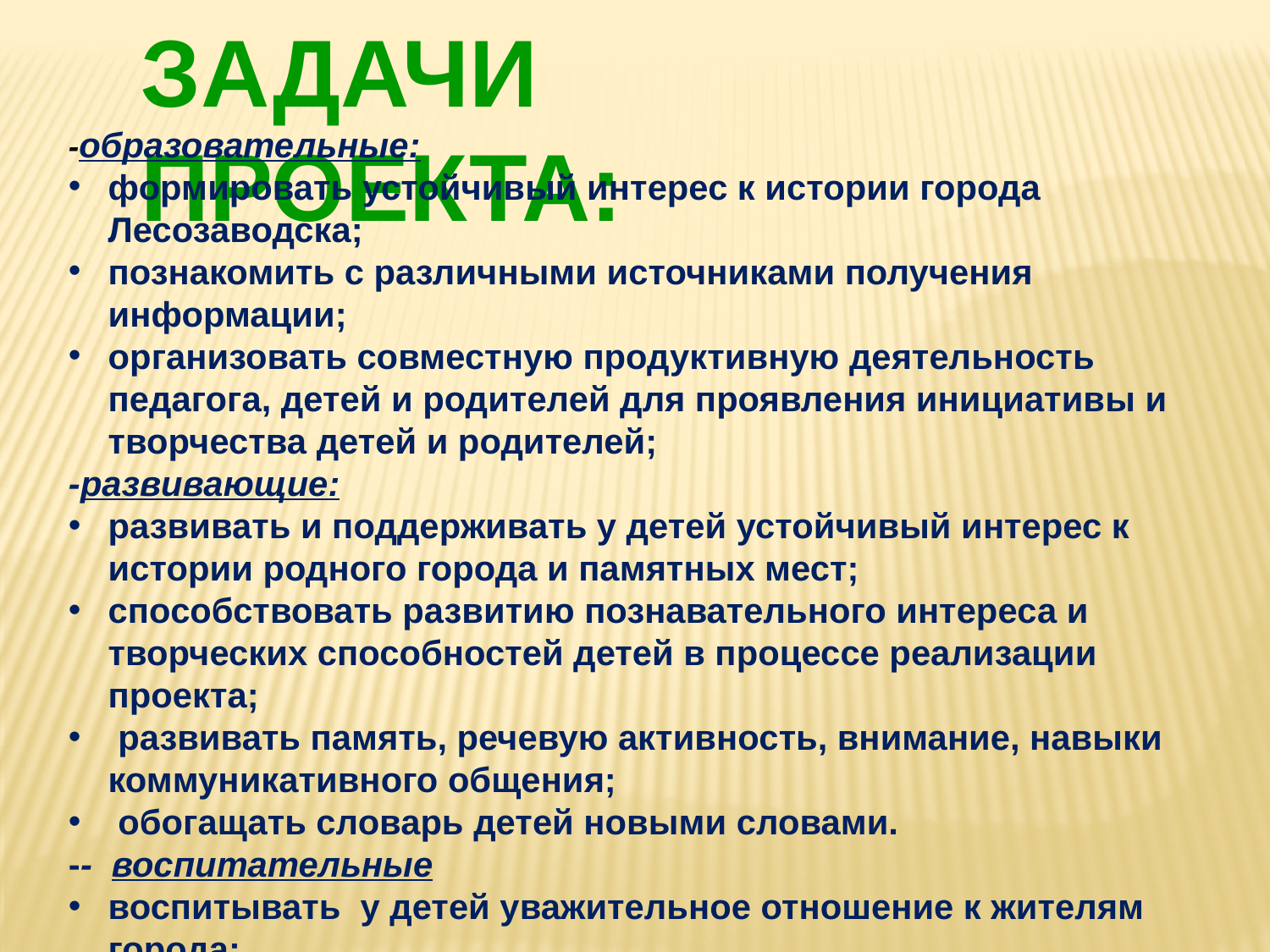

ЗАДАЧИ  ПРОЕКТА:
-образовательные:
формировать устойчивый интерес к истории города Лесозаводска;
познакомить с различными источниками получения информации;
организовать совместную продуктивную деятельность педагога, детей и родителей для проявления инициативы и творчества детей и родителей;
-развивающие:
развивать и поддерживать у детей устойчивый интерес к истории родного города и памятных мест;
способствовать развитию познавательного интереса и творческих способностей детей в процессе реализации проекта;
 развивать память, речевую активность, внимание, навыки коммуникативного общения;
 обогащать словарь детей новыми словами.
--  воспитательные
воспитывать  у детей уважительное отношение к жителям города;
воспитывать бережное отношение к городу, понимание необходимости ухаживать за внешним видом города.